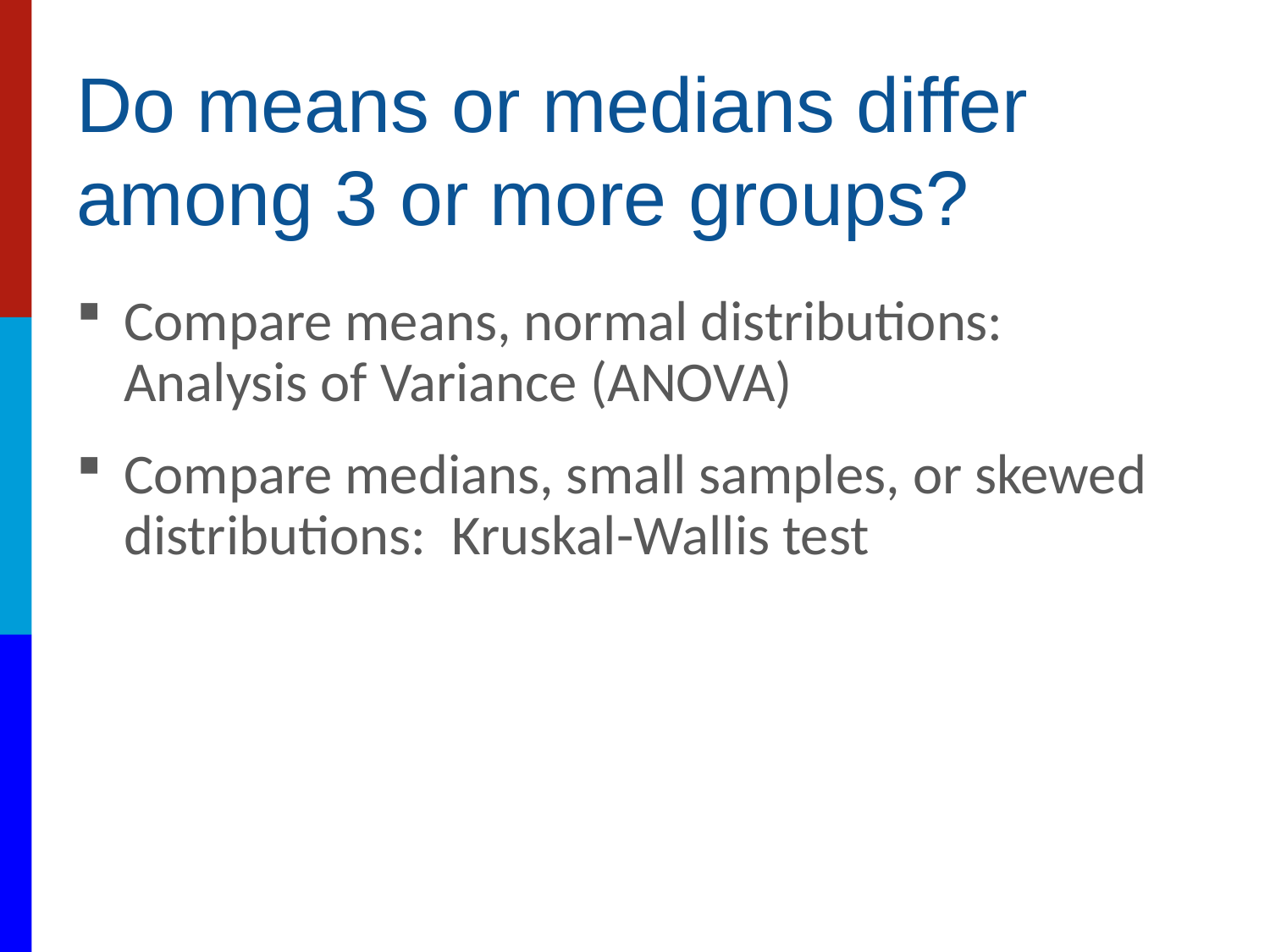

# Do means or medians differ among 3 or more groups?
Compare means, normal distributions:  Analysis of Variance (ANOVA)
Compare medians, small samples, or skewed distributions:  Kruskal-Wallis test